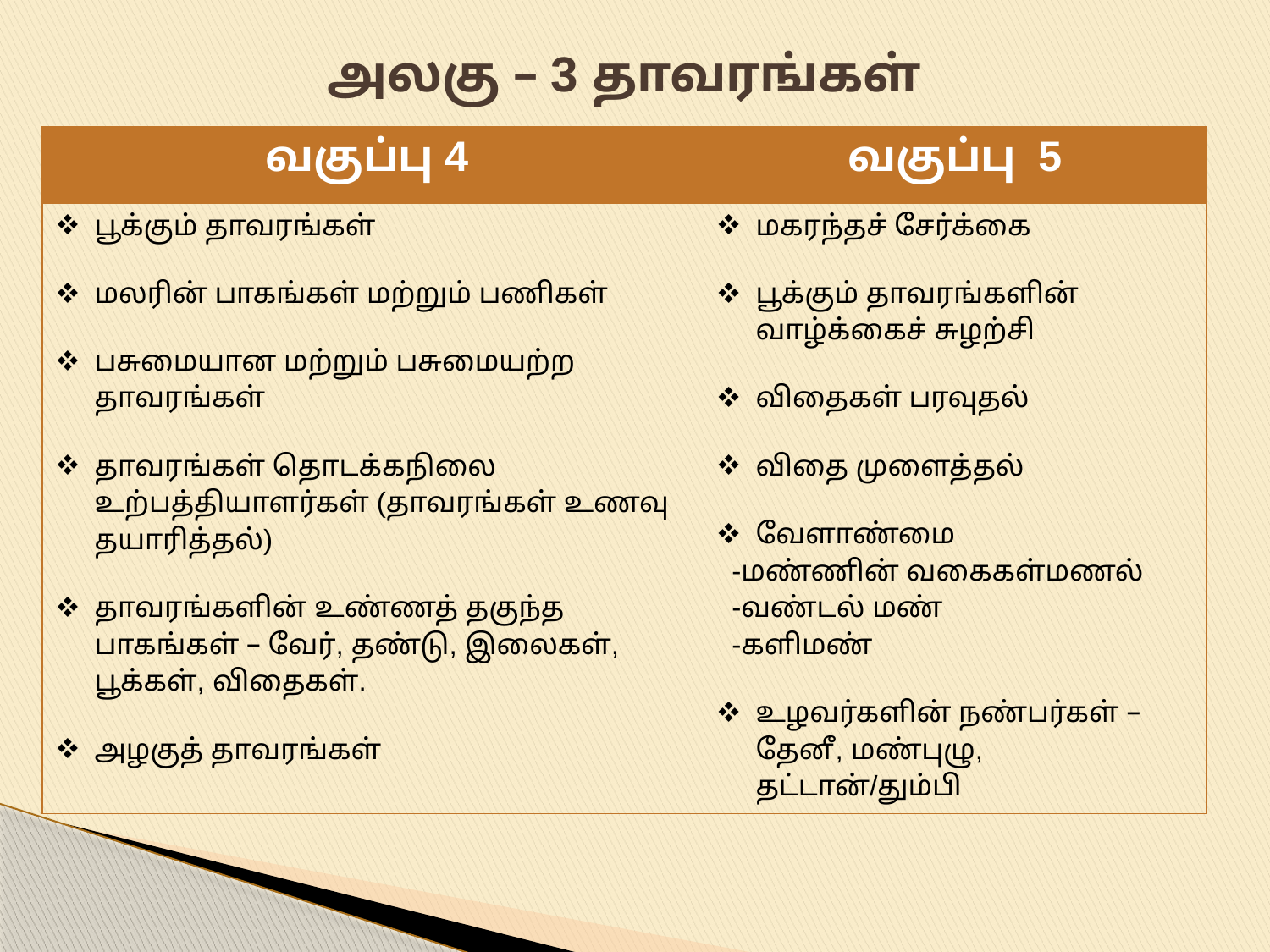

# அலகு – 3 தாவரங்கள்
| வகுப்பு 4 | வகுப்பு 5 |
| --- | --- |
| பூக்கும் தாவரங்கள் மலரின் பாகங்கள் மற்றும் பணிகள் பசுமையான மற்றும் பசுமையற்ற தாவரங்கள் தாவரங்கள் தொடக்கநிலை உற்பத்தியாளர்கள் (தாவரங்கள் உணவு தயாரித்தல்) தாவரங்களின் உண்ணத் தகுந்த பாகங்கள் – வேர், தண்டு, இலைகள், பூக்கள், விதைகள். அழகுத் தாவரங்கள் | மகரந்தச் சேர்க்கை பூக்கும் தாவரங்களின் வாழ்க்கைச் சுழற்சி விதைகள் பரவுதல் விதை முளைத்தல் வேளாண்மை -மண்ணின் வகைகள்மணல் -வண்டல் மண் -களிமண் உழவர்களின் நண்பர்கள் – தேனீ, மண்புழு, தட்டான்/தும்பி |